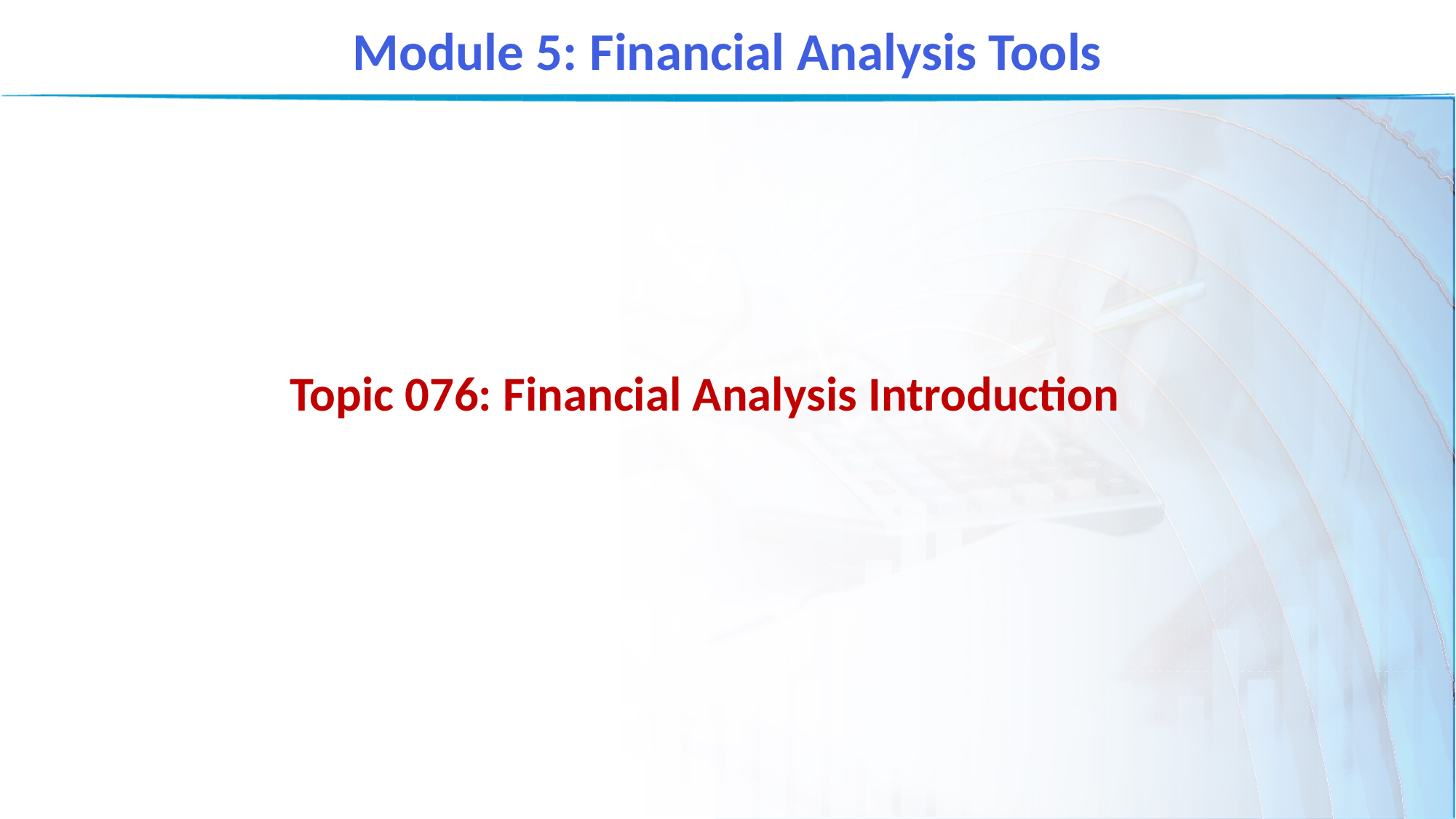

Module 5: Financial Analysis Tools
Topic 076: Financial Analysis Introduction